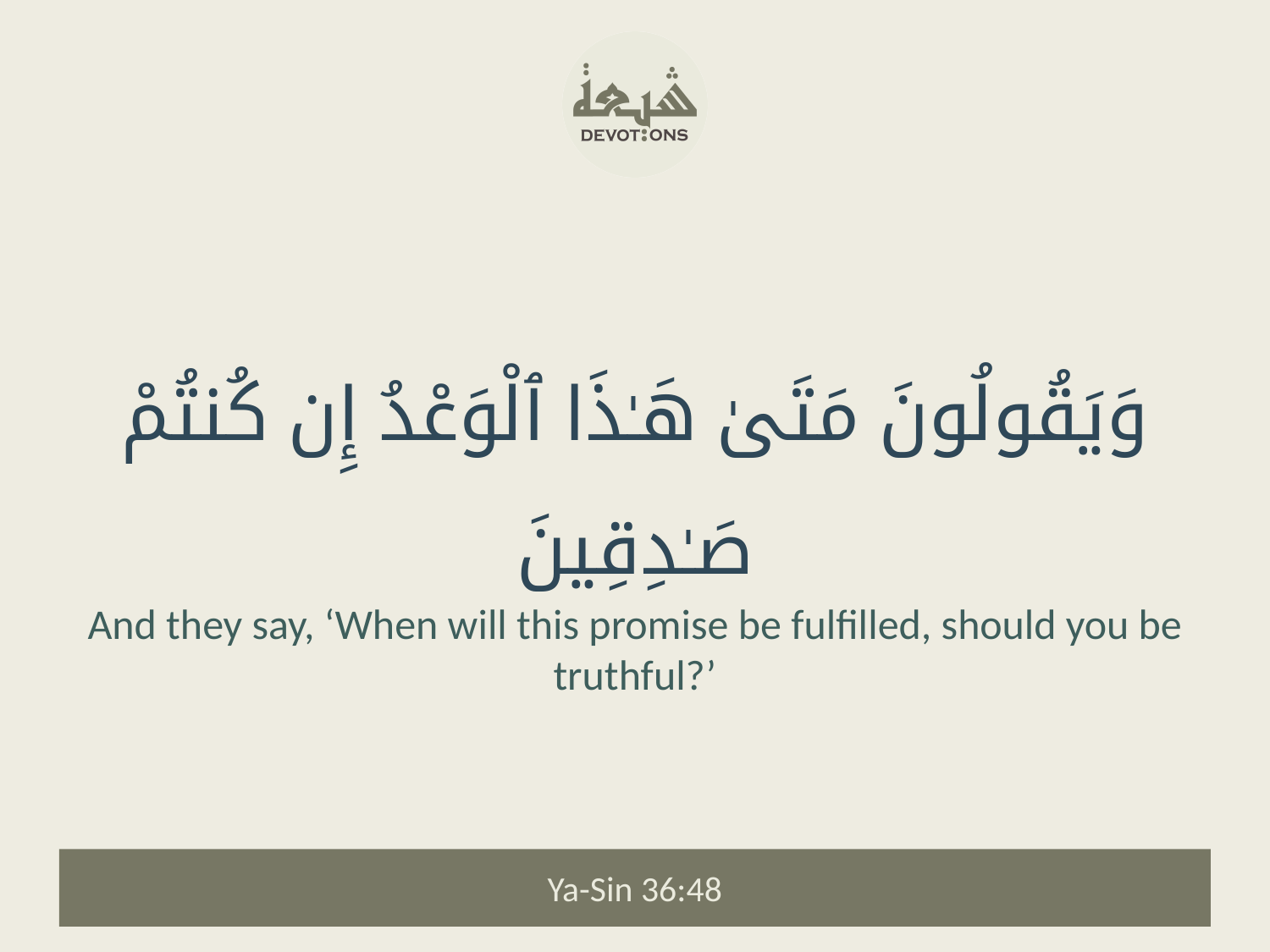

وَيَقُولُونَ مَتَىٰ هَـٰذَا ٱلْوَعْدُ إِن كُنتُمْ صَـٰدِقِينَ
And they say, ‘When will this promise be fulfilled, should you be truthful?’
Ya-Sin 36:48